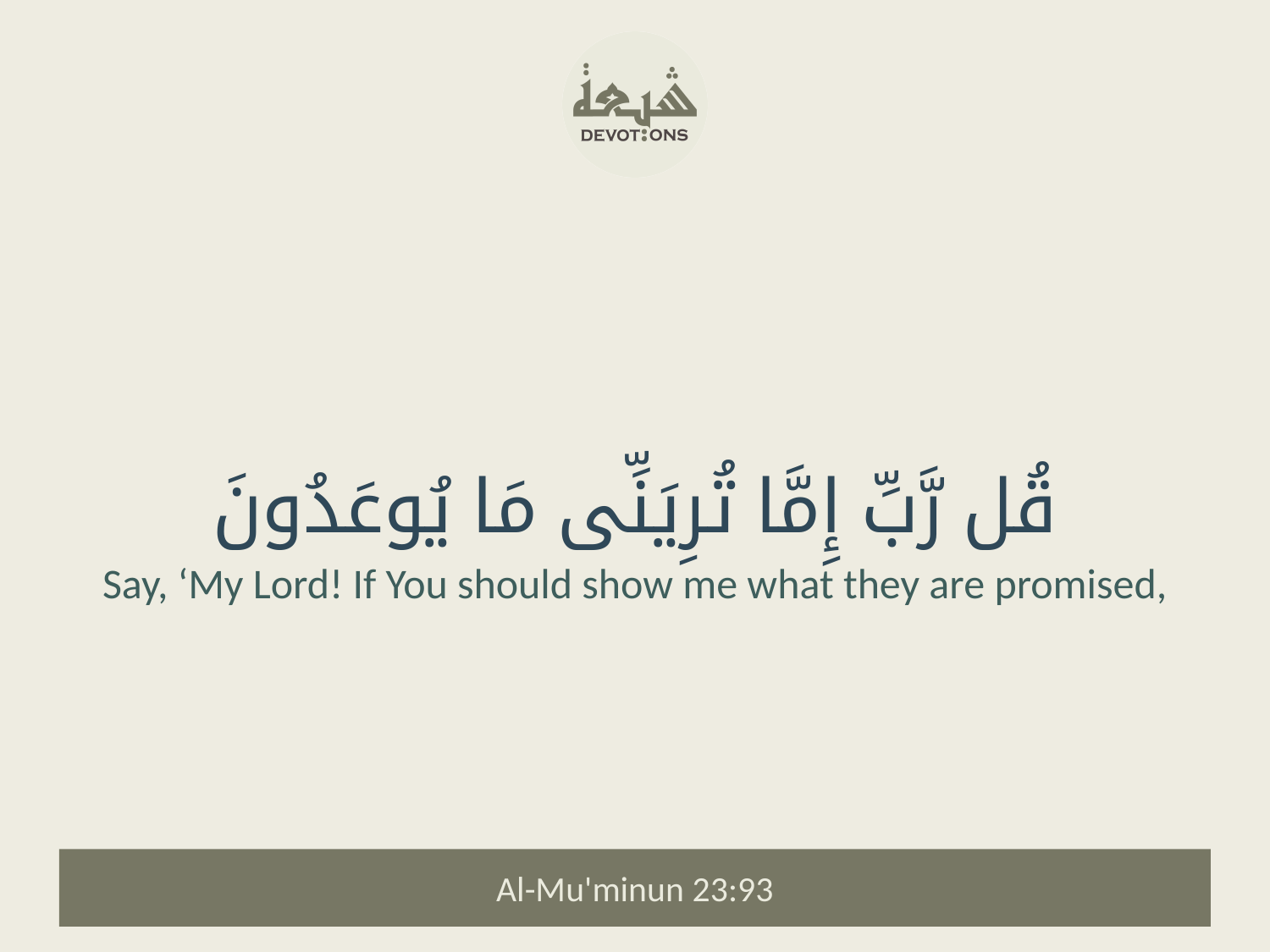

قُل رَّبِّ إِمَّا تُرِيَنِّى مَا يُوعَدُونَ
Say, ‘My Lord! If You should show me what they are promised,
Al-Mu'minun 23:93